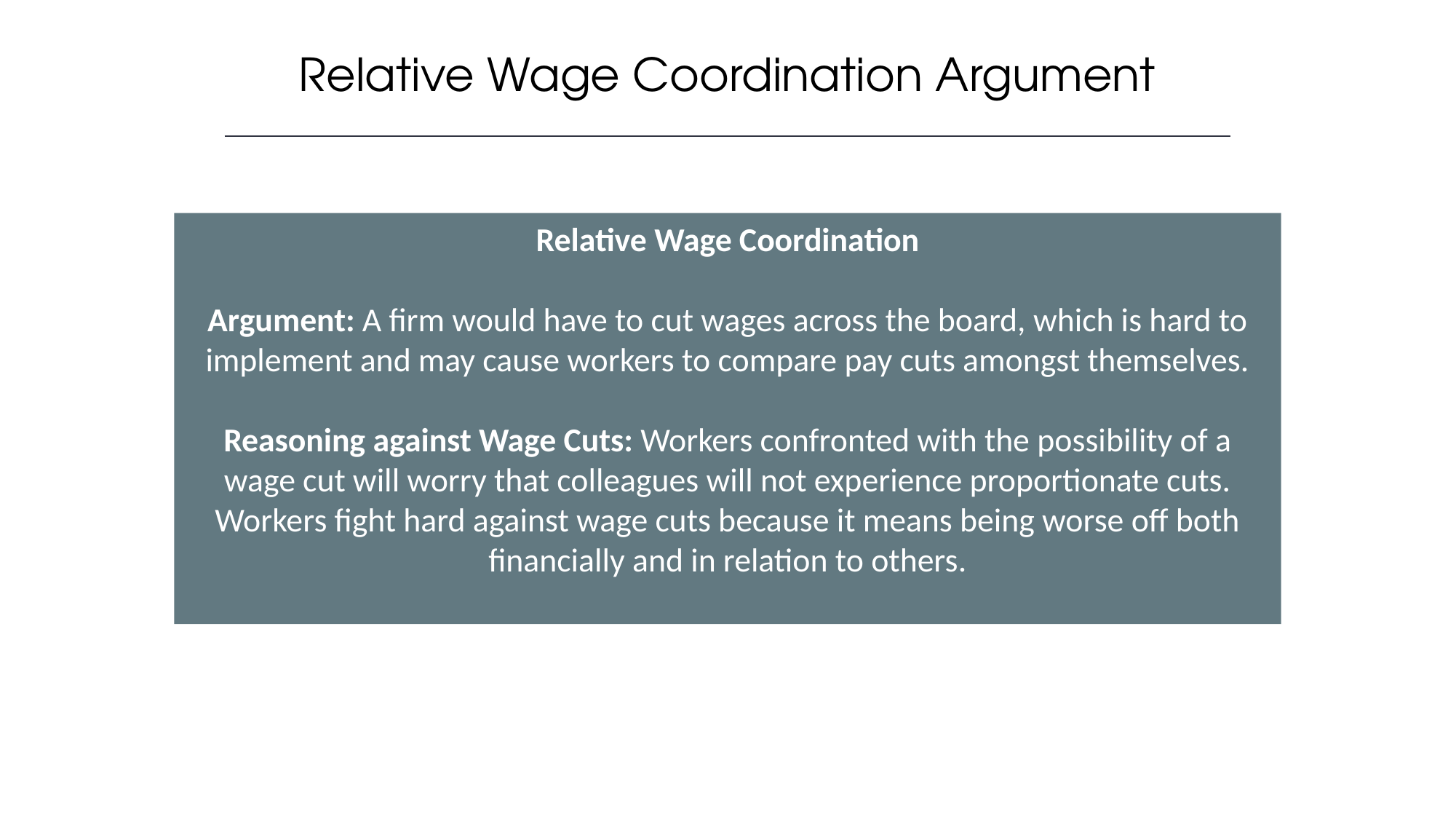

Relative Wage Coordination Argument
HAWKES LEARNING
Relative Wage Coordination

Argument: A firm would have to cut wages across the board, which is hard to implement and may cause workers to compare pay cuts amongst themselves.

Reasoning against Wage Cuts: Workers confronted with the possibility of a wage cut will worry that colleagues will not experience proportionate cuts.
Workers fight hard against wage cuts because it means being worse off both financially and in relation to others.